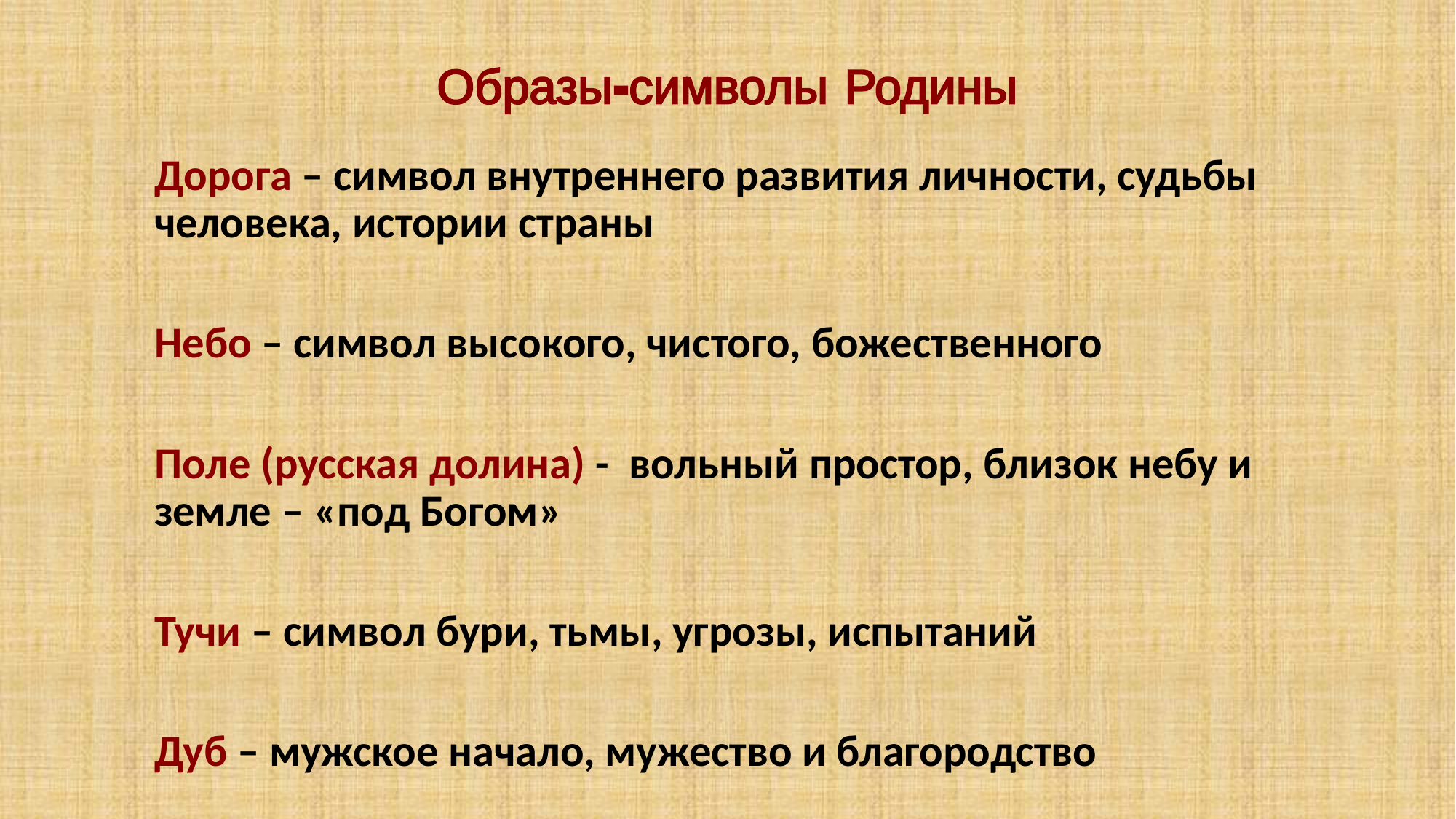

# Образы-символы Родины
Дорога – символ внутреннего развития личности, судьбы человека, истории страны

Небо – символ высокого, чистого, божественного

Поле (русская долина) -  вольный простор, близок небу и земле – «под Богом»

Тучи – символ бури, тьмы, угрозы, испытаний

Дуб – мужское начало, мужество и благородство